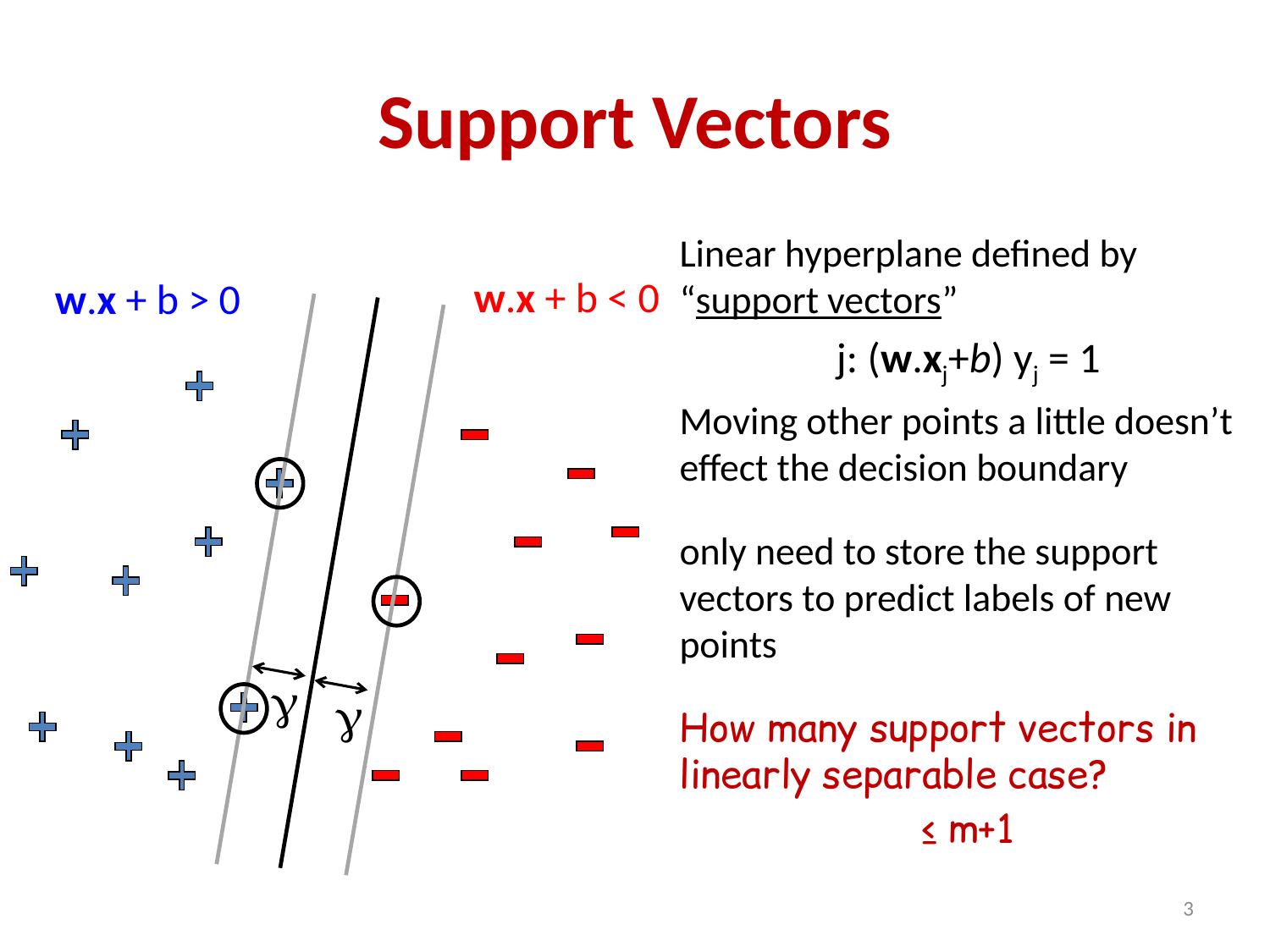

# Support Vectors
Linear hyperplane defined by “support vectors”
j: (w.xj+b) yj = 1
Moving other points a little doesn’t effect the decision boundary

only need to store the support vectors to predict labels of new points

How many support vectors in linearly separable case?
≤ m+1

w.x + b < 0
w.x + b > 0

γ
γ

3